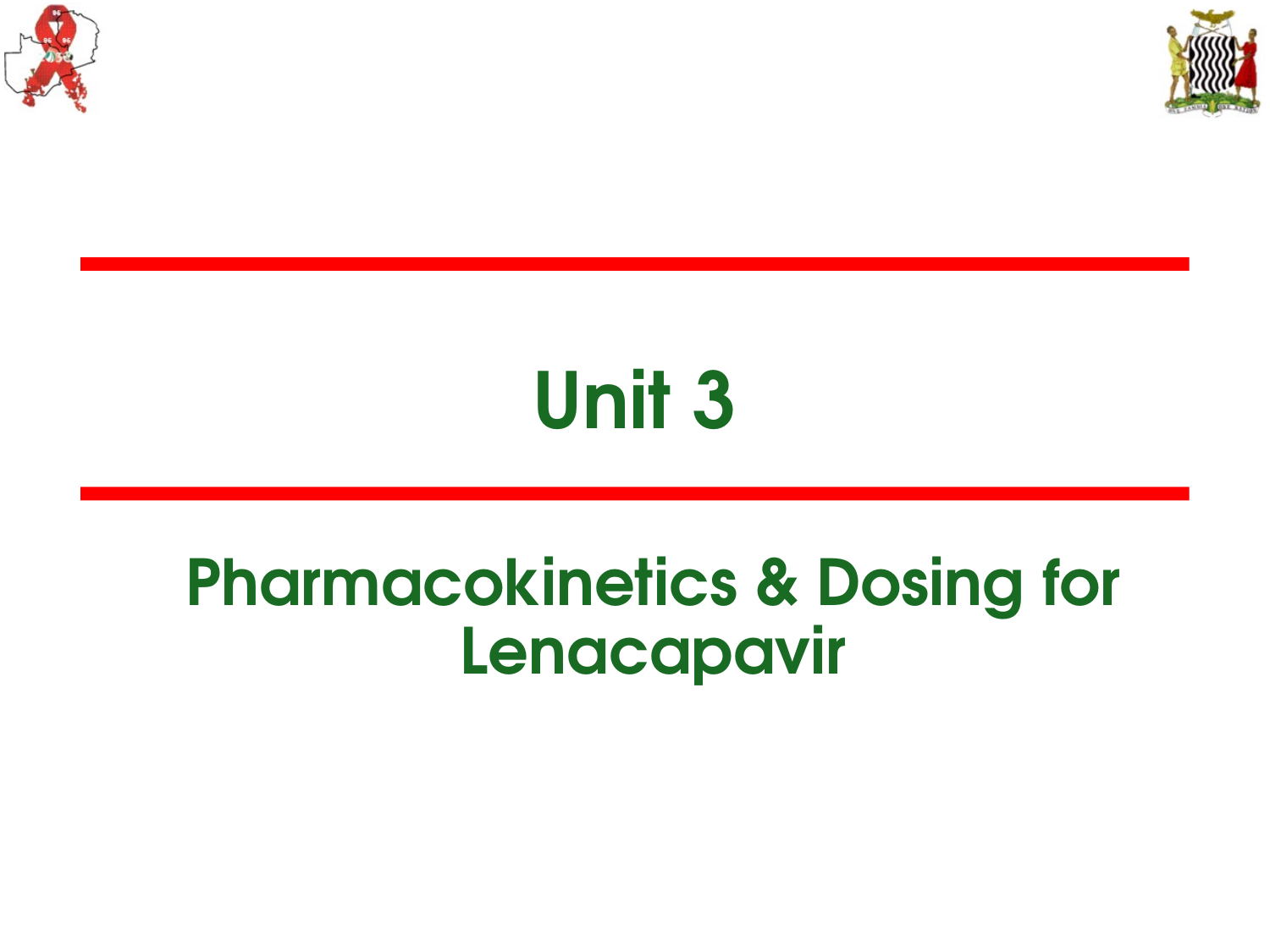

# Unit 3
Pharmacokinetics & Dosing for Lenacapavir